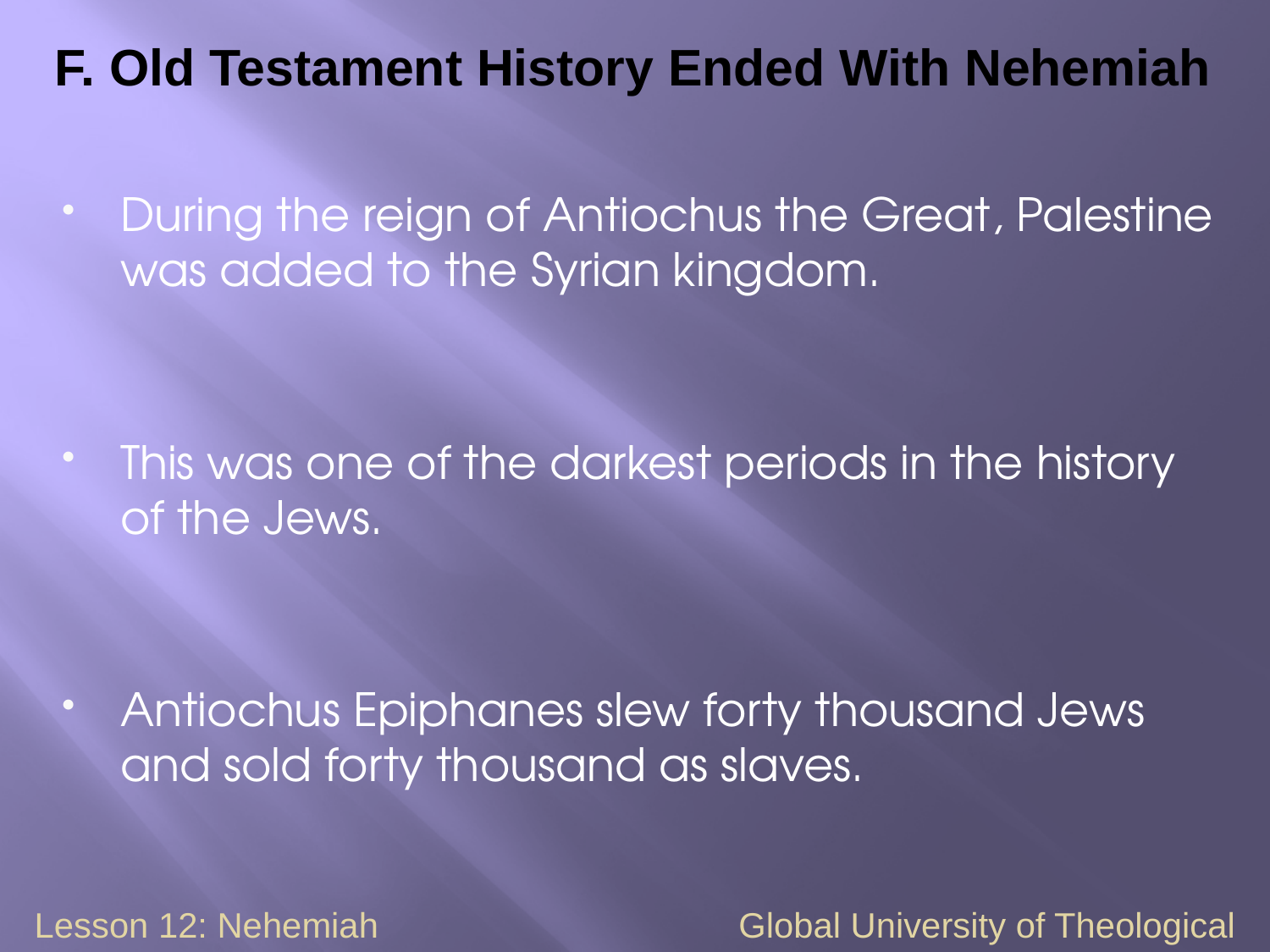

# F. Old Testament History Ended With Nehemiah
During the reign of Antiochus the Great, Palestine was added to the Syrian kingdom.

This was one of the darkest periods in the history of the Jews.

Antiochus Epiphanes slew forty thousand Jews and sold forty thousand as slaves.
Lesson 12: Nehemiah                                     Global University of Theological Studies